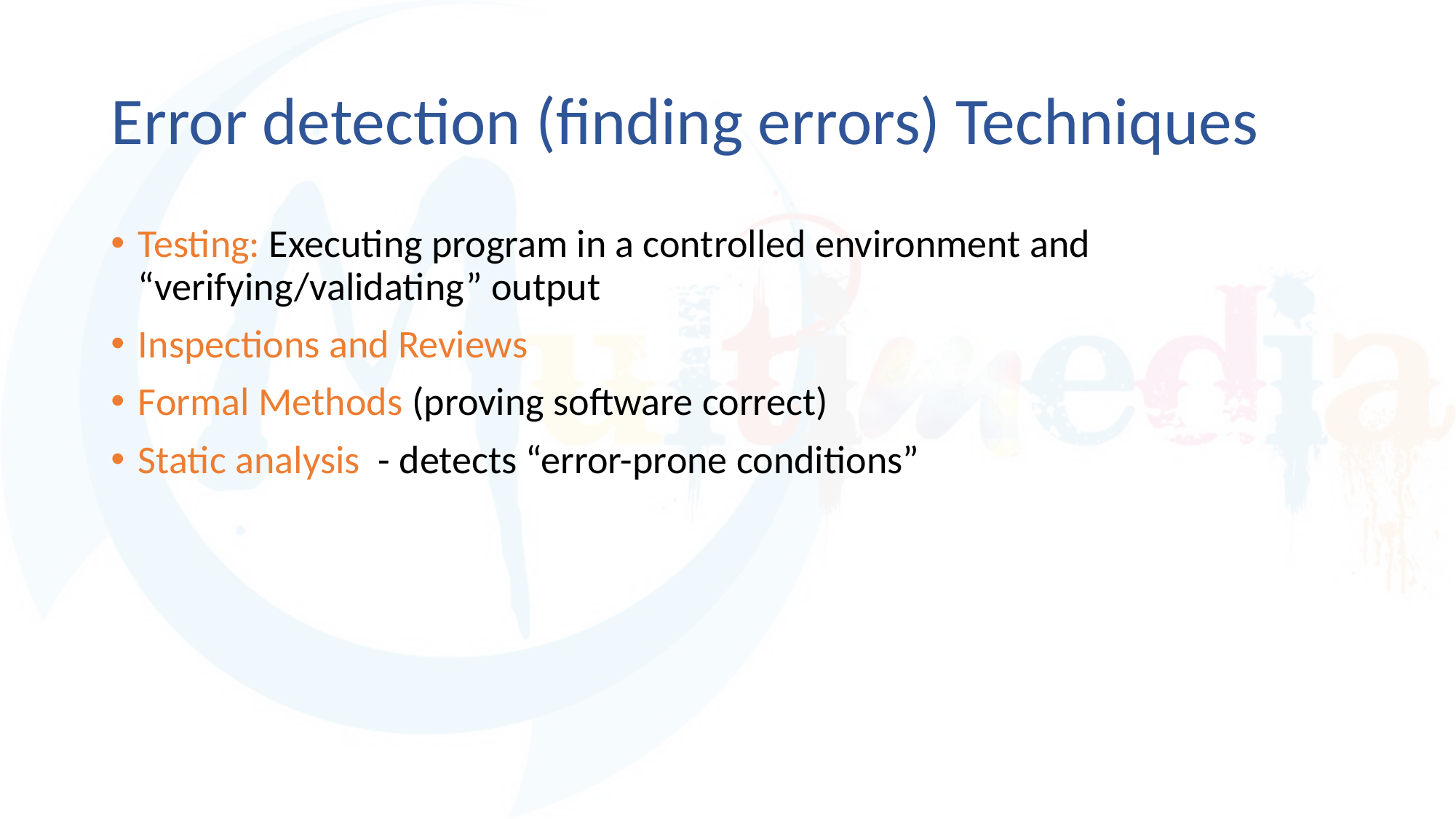

# Error detection (finding errors) Techniques
Testing: Executing program in a controlled environment and “verifying/validating” output
Inspections and Reviews
Formal Methods (proving software correct)
Static analysis  - detects “error-prone conditions”